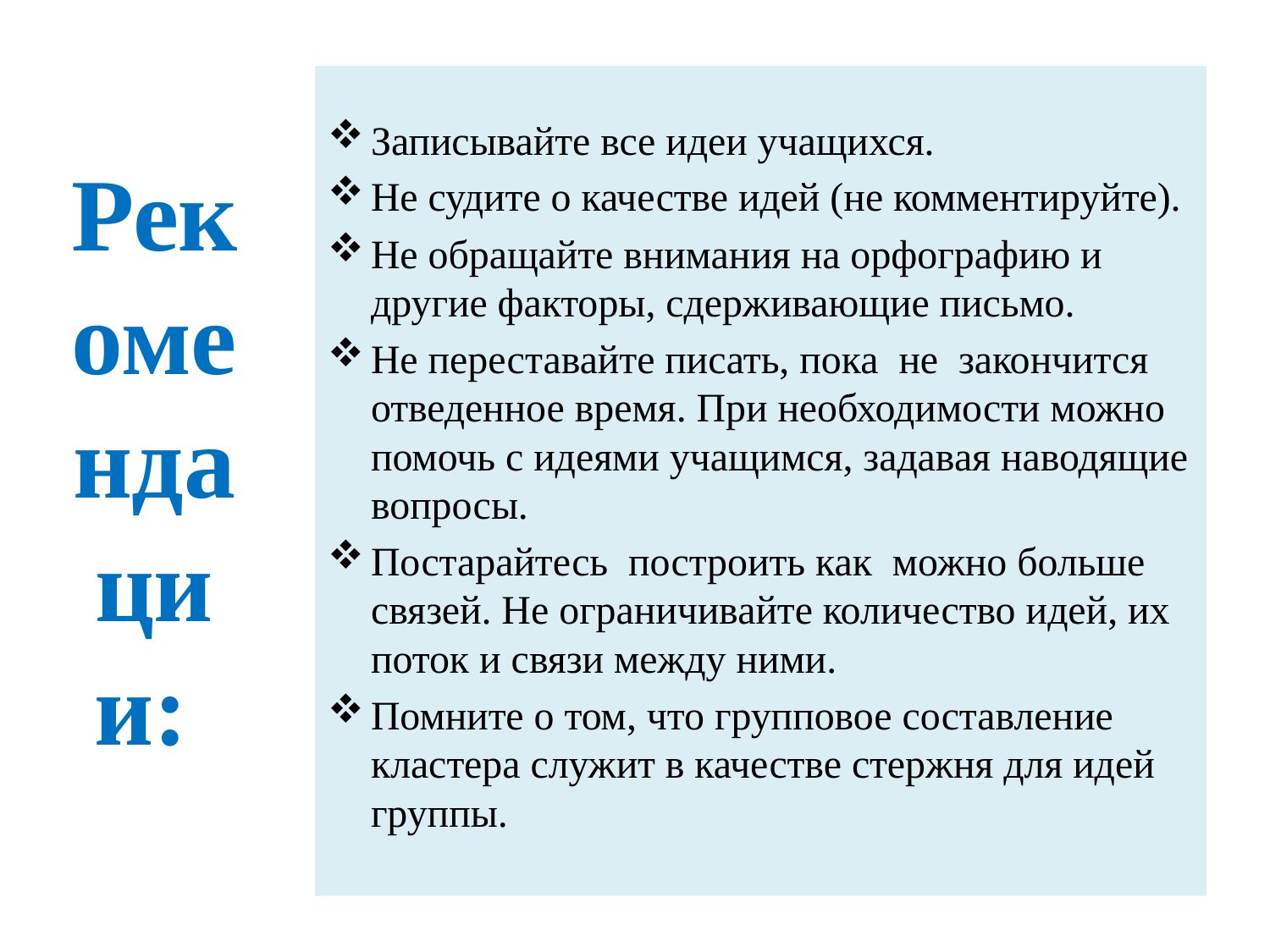

# Рекомендации:

Записывайте все идеи учащихся.
Не судите о качестве идей (не комментируйте).
Не обращайте внимания на орфографию и другие факторы, сдерживающие письмо.
Не переставайте писать, пока  не  закончится отведенное время. При необходимости можно помочь с идеями учащимся, задавая наводящие вопросы.
Постарайтесь  построить как  можно больше связей. Не ограничивайте количество идей, их поток и связи между ними.
Помните о том, что групповое составление кластера служит в качестве стержня для идей группы.